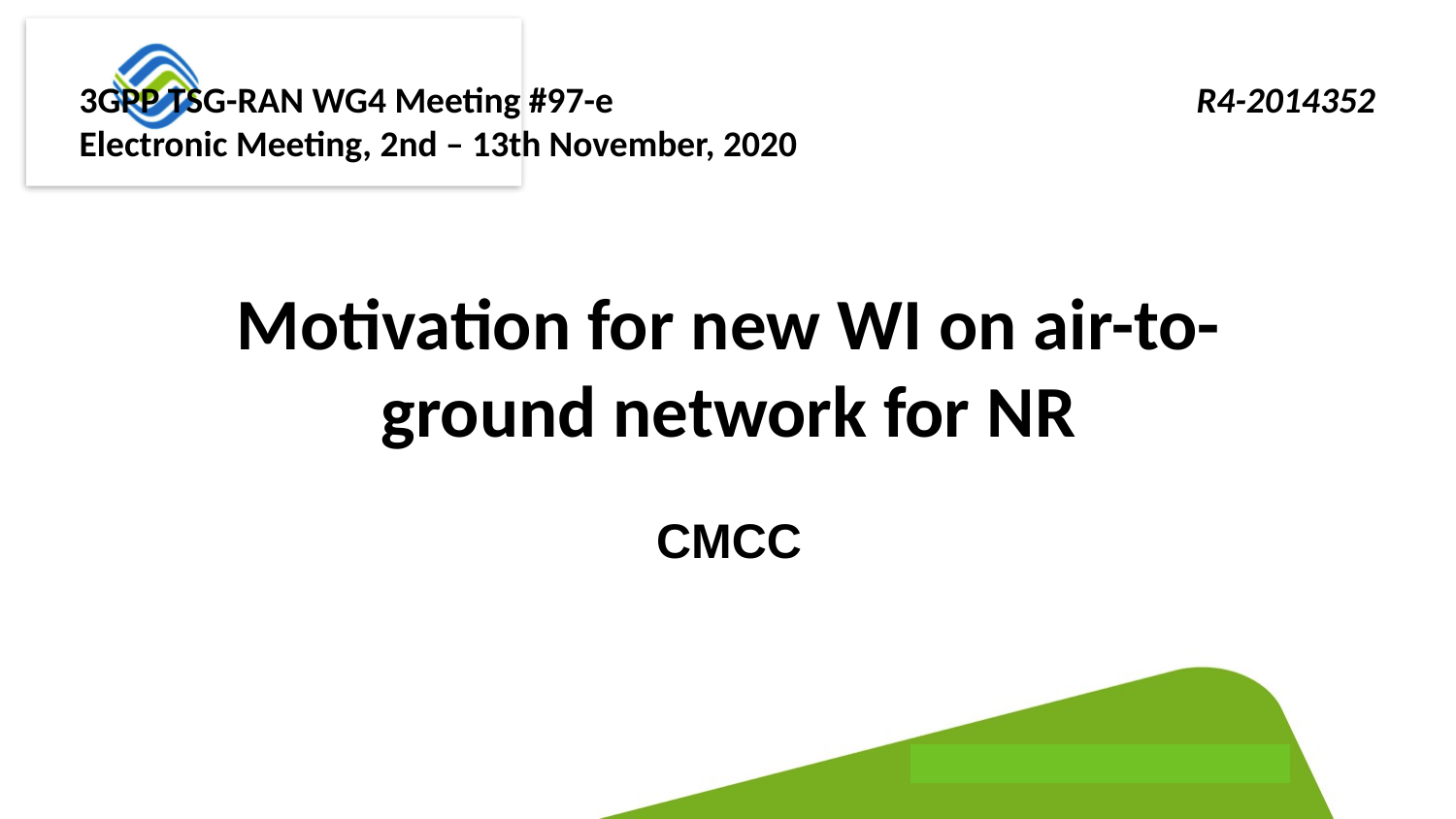

3GPP TSG-RAN WG4 Meeting #97-e	                                                                 R4-2014352
Electronic Meeting, 2nd – 13th November, 2020

Motivation for new WI on air-to-ground network for NR

CMCC